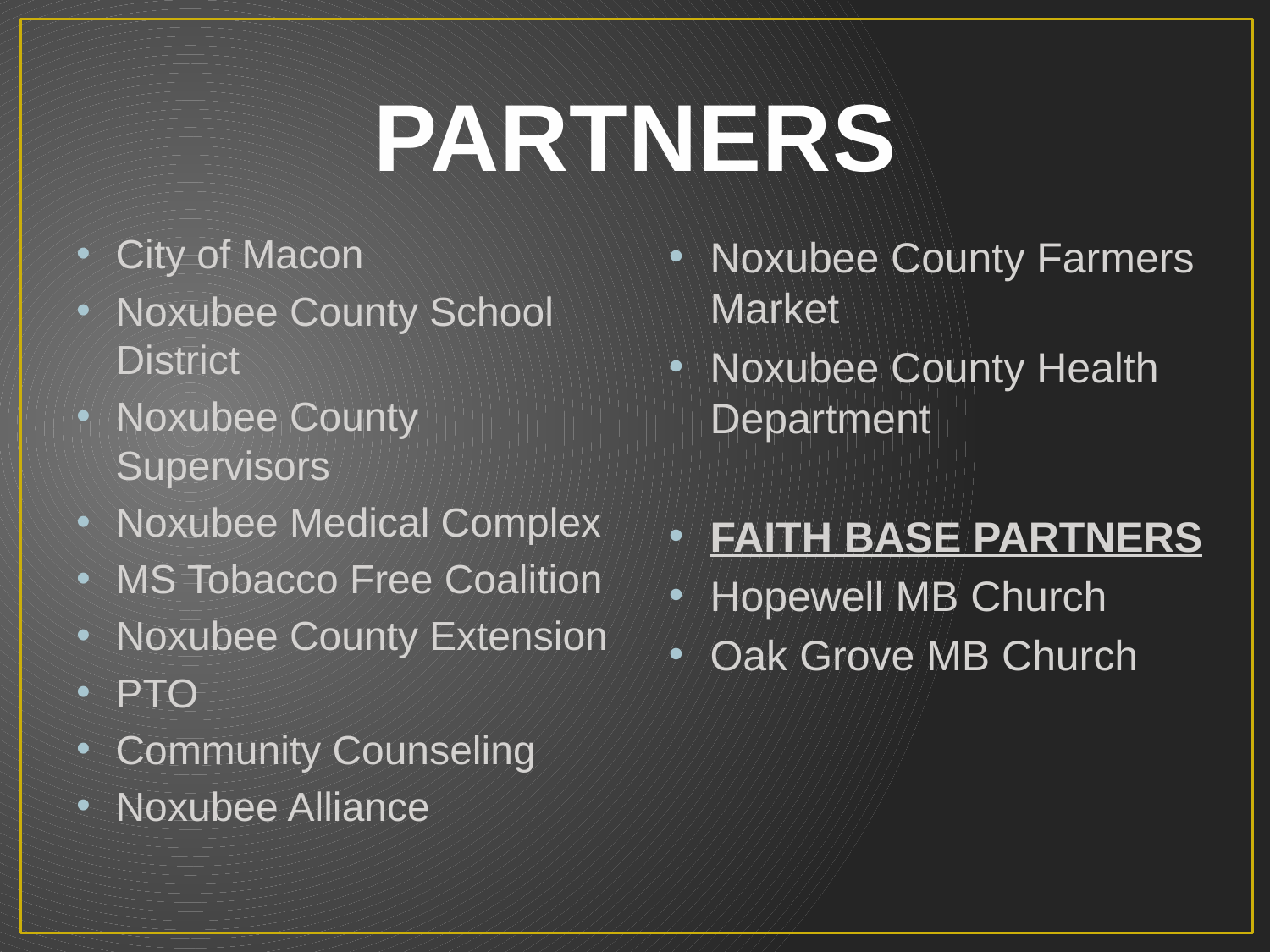

# PARTNERS

Noxubee County Farmers Market
Noxubee County Health Department

FAITH BASE PARTNERS
Hopewell MB Church
Oak Grove MB Church

City of Macon
Noxubee County School District
Noxubee County Supervisors
Noxubee Medical Complex
MS Tobacco Free Coalition
Noxubee County Extension
PTO
Community Counseling
Noxubee Alliance